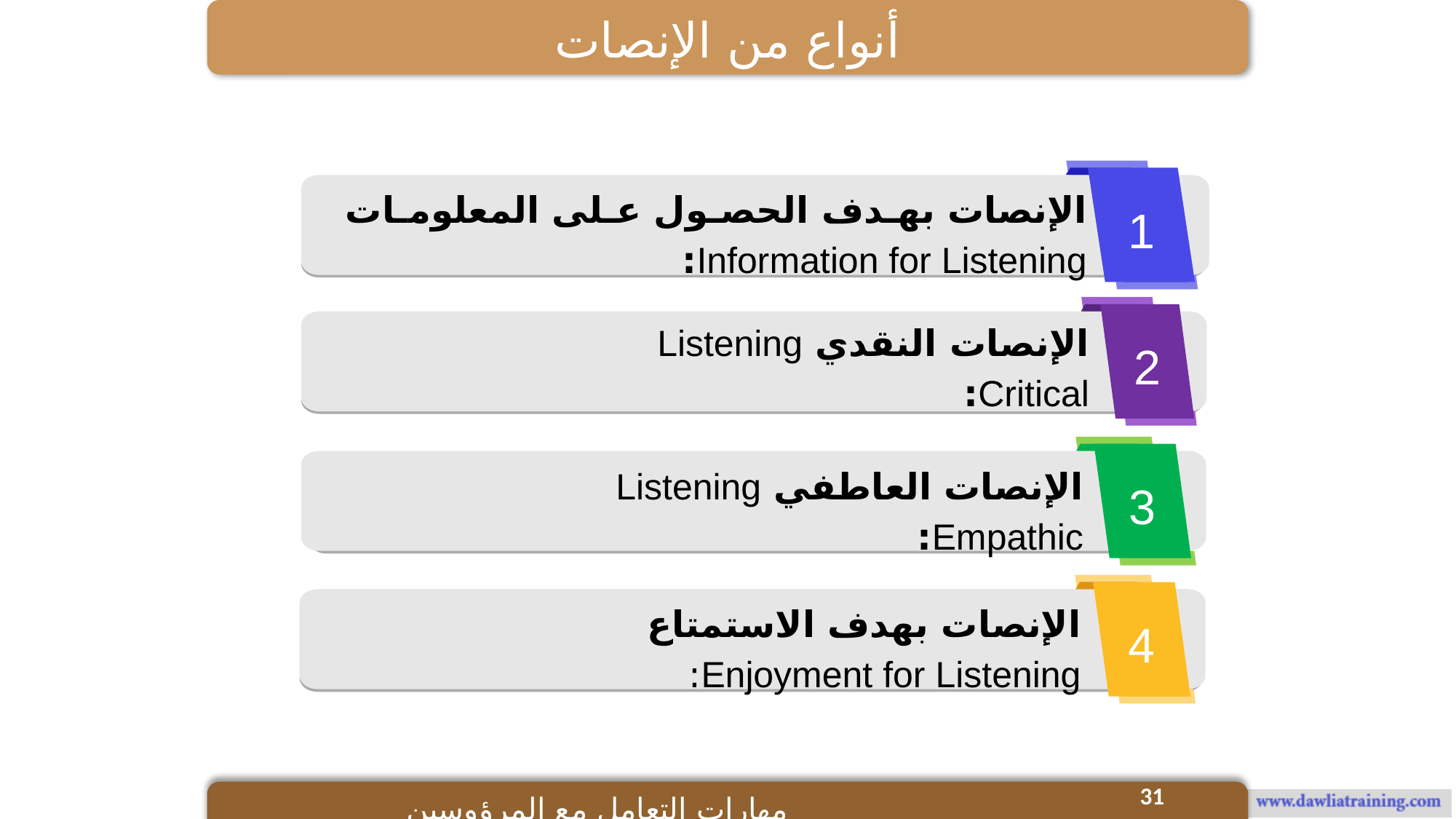

أنواع من الإنصات

1

الإنصات بهـدف الحصـول عـلى المعلومـات Information for Listening:

2

الإنصات النقدي Listening Critical:

3

الإنصات العاطفي Listening Empathic:

4

الإنصات بهدف الاستمتاع Enjoyment for Listening:

31

مهارات التعامل مع المرؤوسين